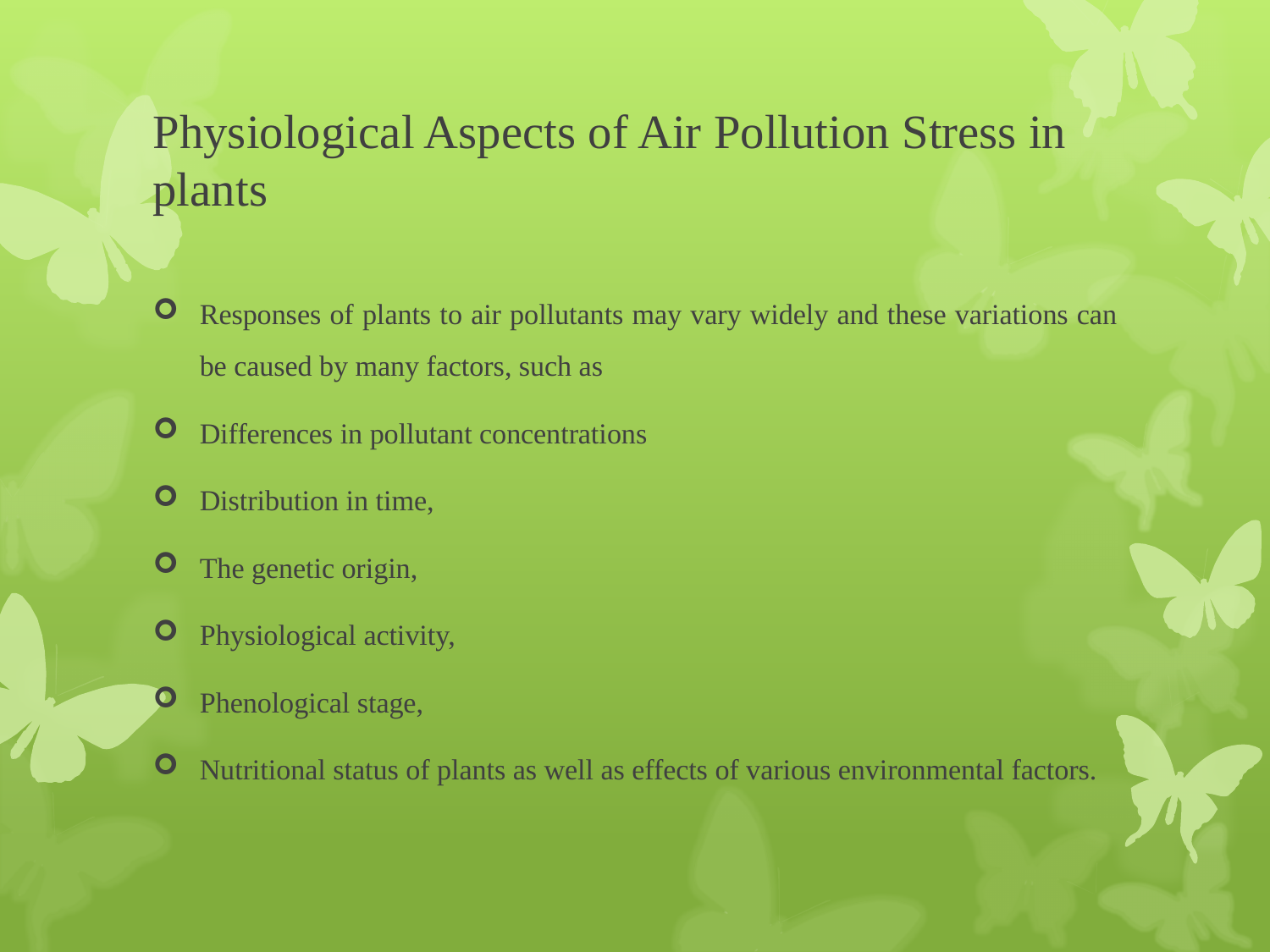

# Physiological Aspects of Air Pollution Stress in plants
Responses of plants to air pollutants may vary widely and these variations can be caused by many factors, such as
Differences in pollutant concentrations
Distribution in time,
The genetic origin,
Physiological activity,
Phenological stage,
Nutritional status of plants as well as effects of various environmental factors.